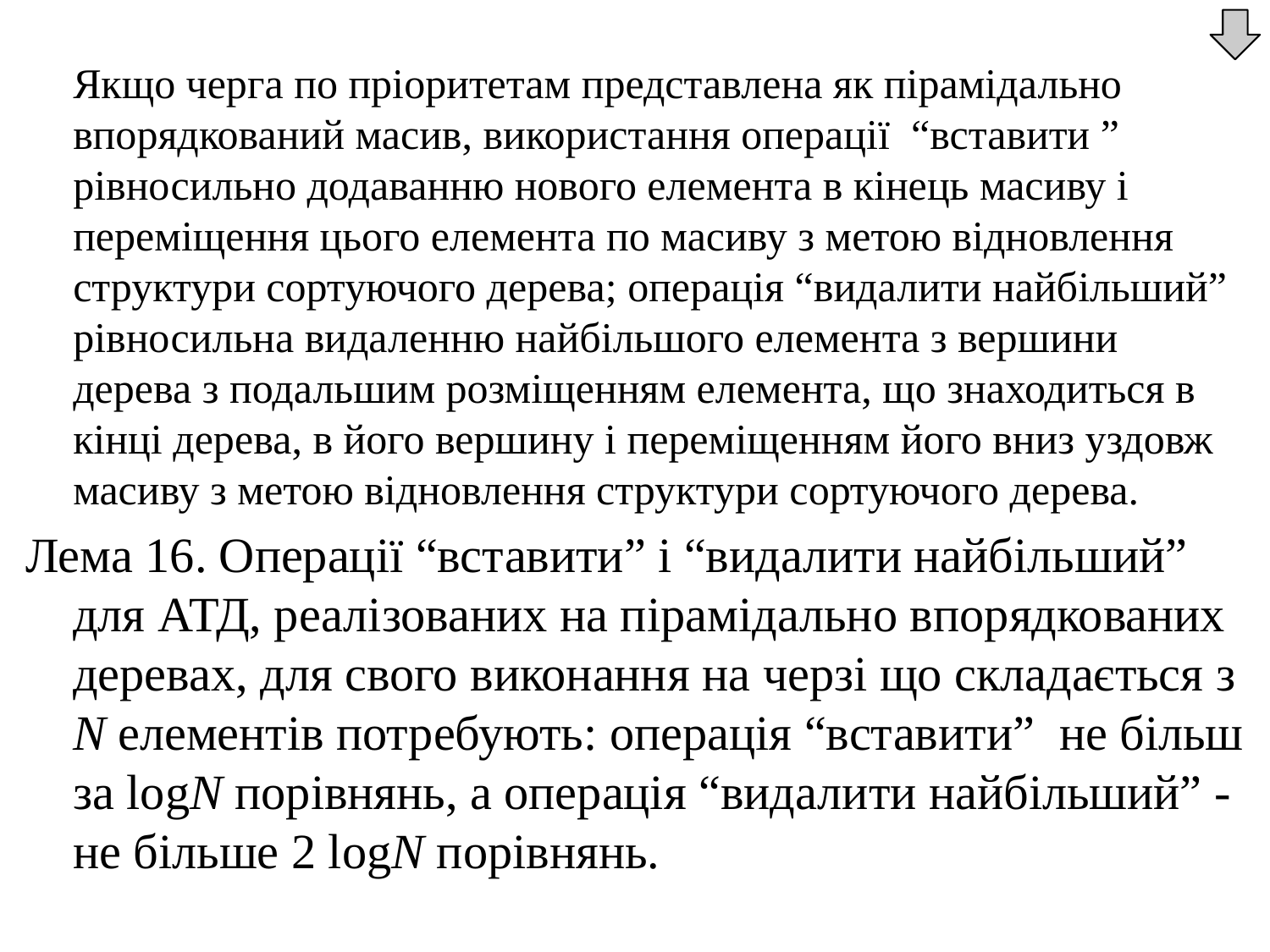

Якщо черга по пріоритетам представлена як пірамідально впорядкований масив, використання операції  “вставити ” рівносильно додаванню нового елемента в кінець масиву і переміщення цього елемента по масиву з метою відновлення структури сортуючого дерева; операція “видалити найбільший” рівносильна видаленню найбільшого елемента з вершини дерева з подальшим розміщенням елемента, що знаходиться в кінці дерева, в його вершину і переміщенням його вниз уздовж масиву з метою відновлення структури сортуючого дерева.
Лема 16. Операції “вставити” і “видалити найбільший” для АТД, реалізованих на пірамідально впорядкованих деревах, для свого виконання на черзі що складається з N елементів потребують: операція “вставити”  не більш за logN порівнянь, а операція “видалити найбільший” - не більше 2 logN порівнянь.